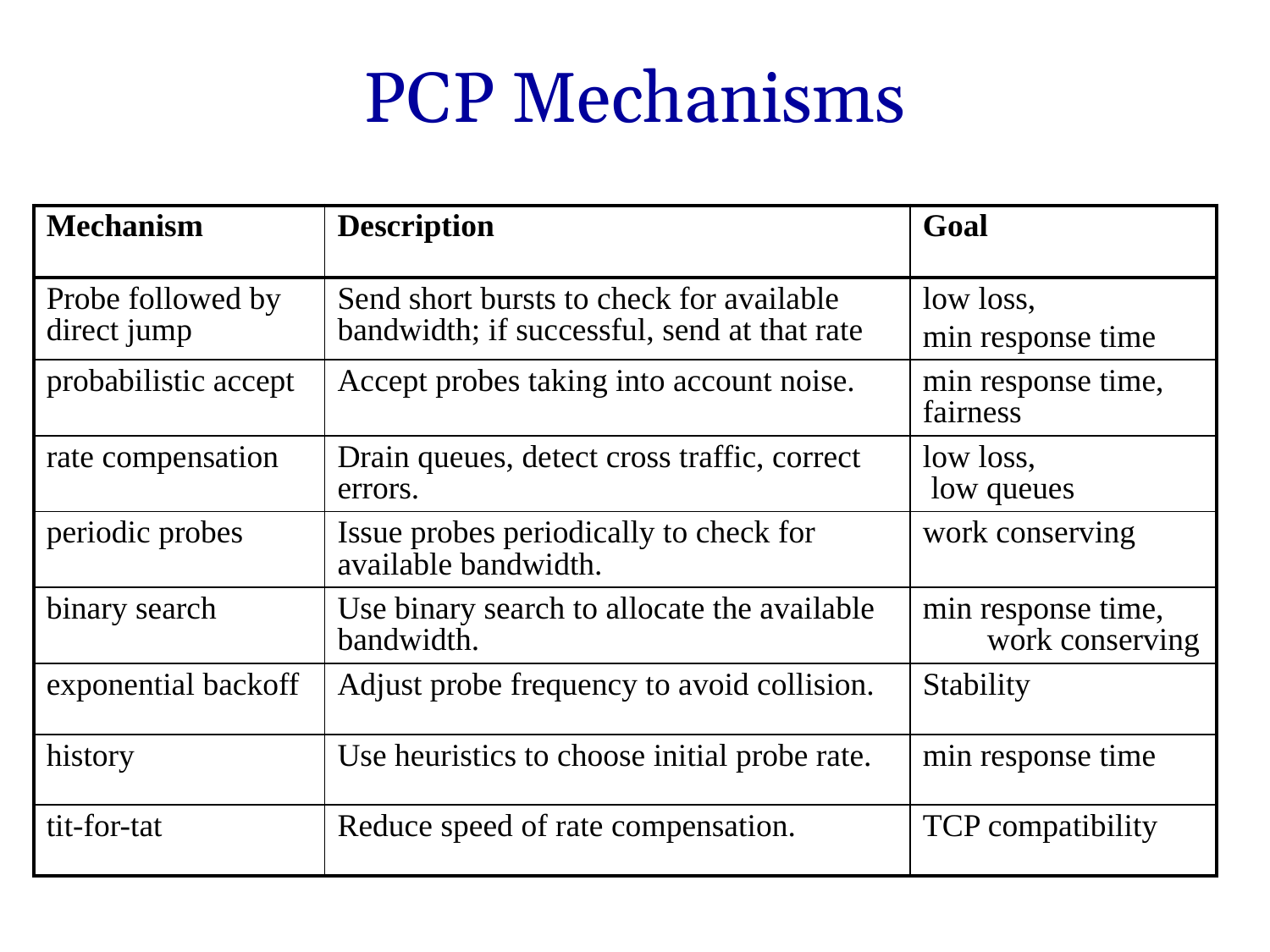

# PCP Mechanisms
| Mechanism | Description | Goal |
| --- | --- | --- |
| Probe followed by direct jump | Send short bursts to check for available bandwidth; if successful, send at that rate | low loss, min response time |
| probabilistic accept | Accept probes taking into account noise. | min response time, fairness |
| rate compensation | Drain queues, detect cross traffic, correct errors. | low loss, low queues |
| periodic probes | Issue probes periodically to check for available bandwidth. | work conserving |
| binary search | Use binary search to allocate the available bandwidth. | min response time, work conserving |
| exponential backoff | Adjust probe frequency to avoid collision. | Stability |
| history | Use heuristics to choose initial probe rate. | min response time |
| tit-for-tat | Reduce speed of rate compensation. | TCP compatibility |